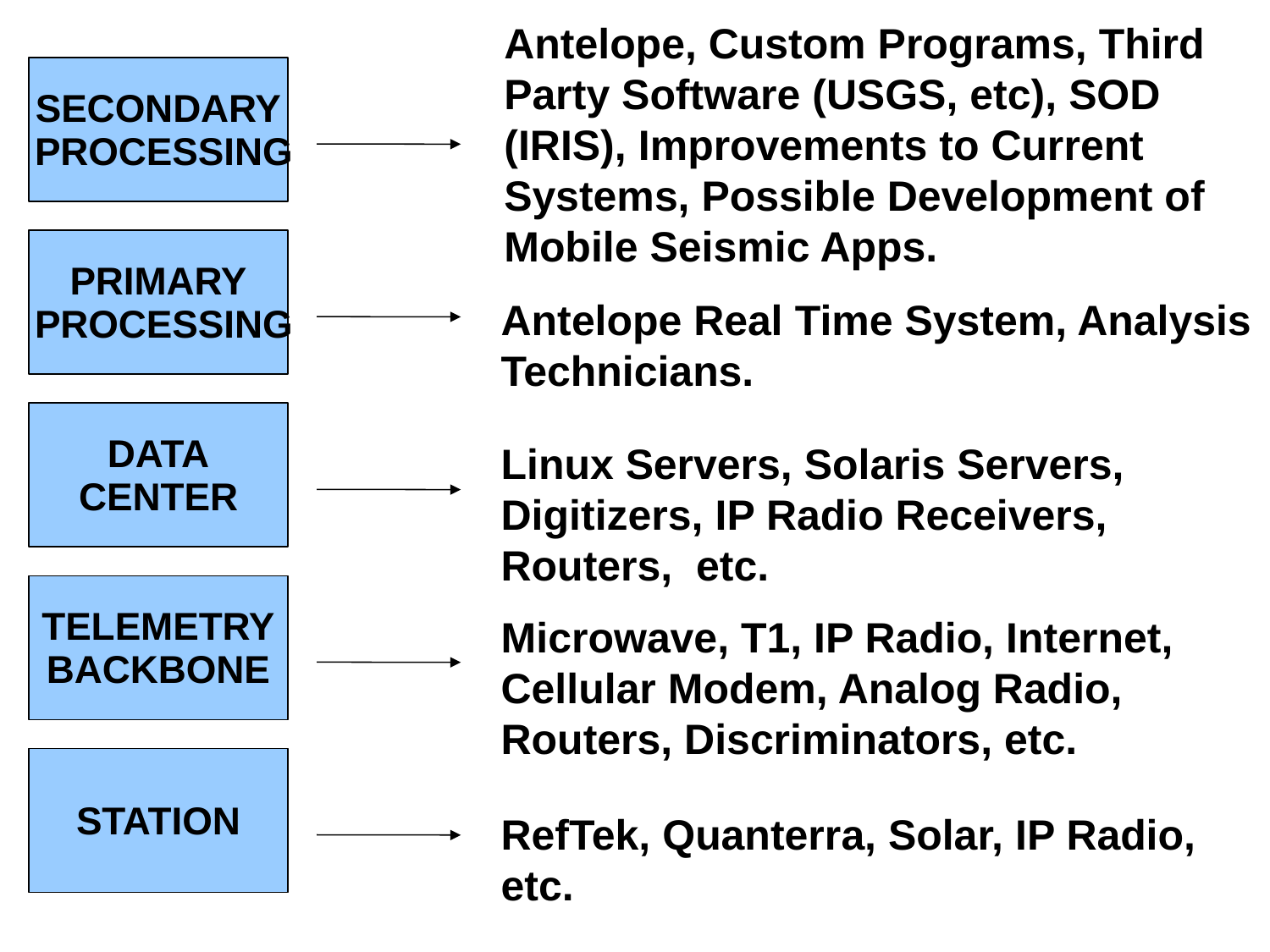

Antelope, Custom Programs, Third Party Software (USGS, etc), SOD (IRIS), Improvements to Current Systems, Possible Development of Mobile Seismic Apps.
SECONDARY
 PROCESSING

PRIMARY
 PROCESSING
Antelope Real Time System, Analysis Technicians.

DATA
CENTER
Linux Servers, Solaris Servers, Digitizers, IP Radio Receivers, Routers,  etc.

TELEMETRY
BACKBONE
Microwave, T1, IP Radio, Internet, Cellular Modem, Analog Radio, Routers, Discriminators, etc.

STATION
RefTek, Quanterra, Solar, IP Radio, etc.